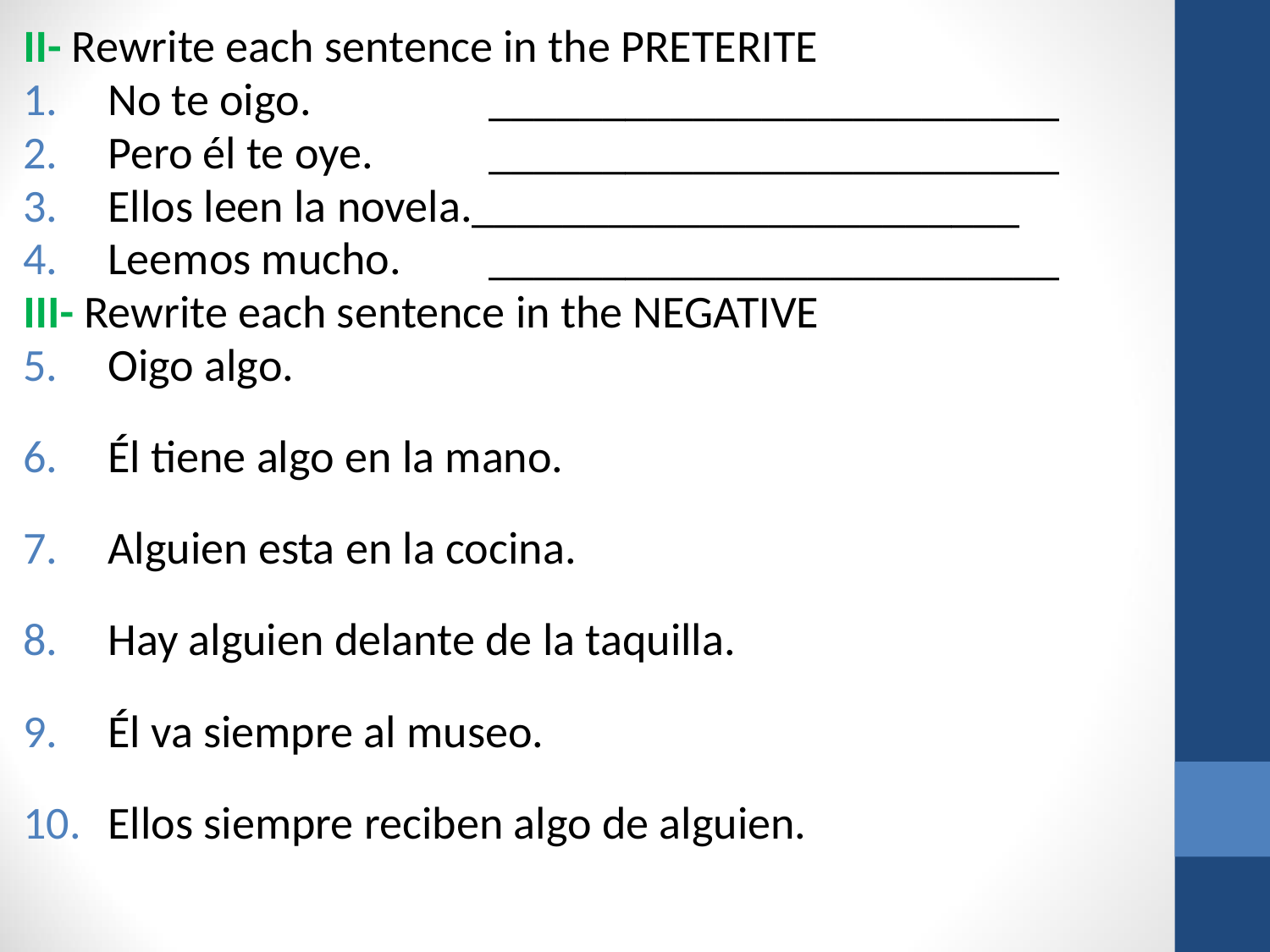

II- Rewrite each sentence in the PRETERITE
No te oigo.		_________________________
Pero él te oye.	_________________________
Ellos leen la novela.________________________
Leemos mucho.	_________________________
III- Rewrite each sentence in the NEGATIVE
Oigo algo.
Él tiene algo en la mano.
Alguien esta en la cocina.
Hay alguien delante de la taquilla.
Él va siempre al museo.
Ellos siempre reciben algo de alguien.